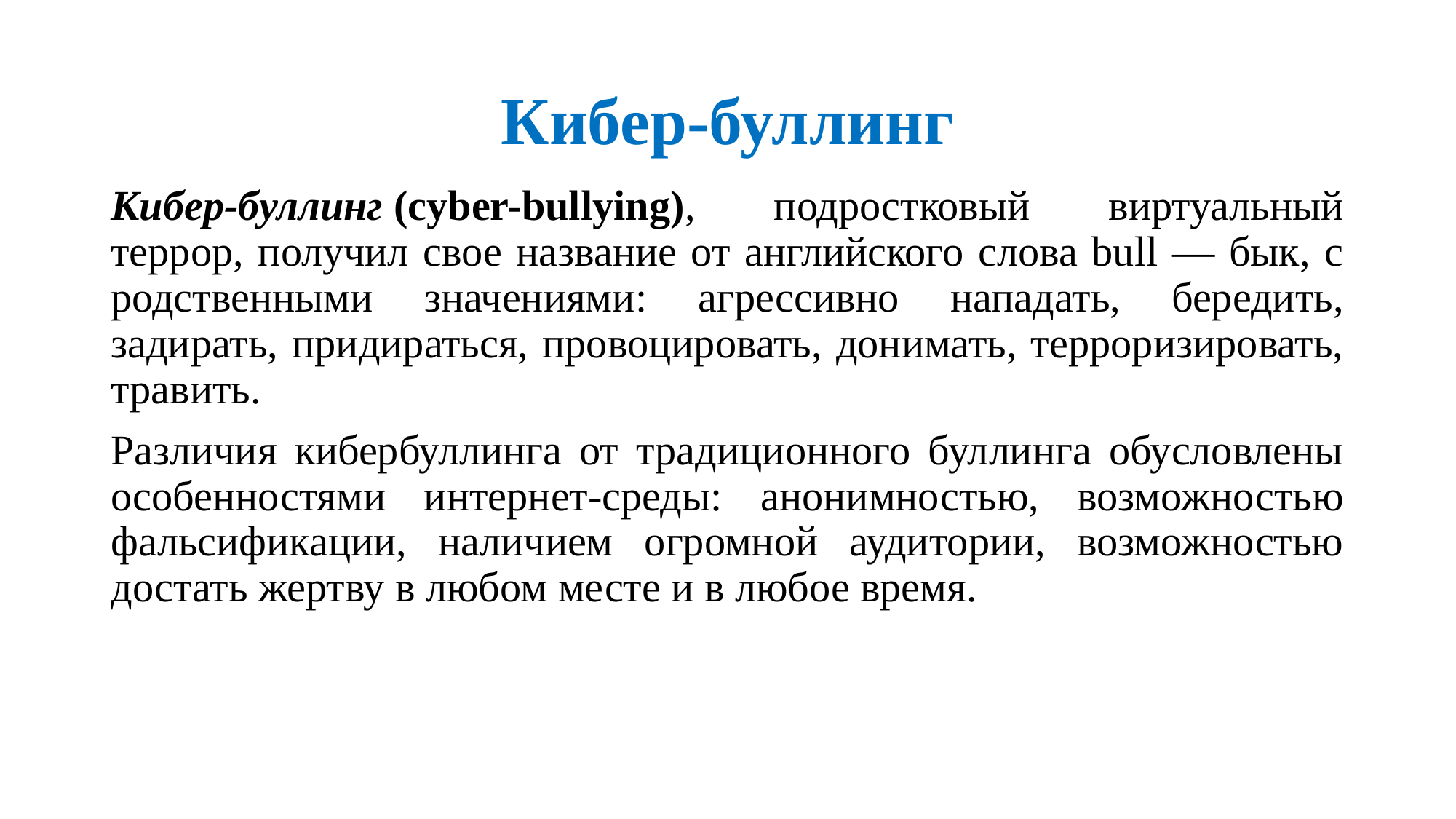

# Кибер-буллинг
Кибер-буллинг (cyber-bullying), подростковый виртуальный террор, получил свое название от английского слова bull — бык, с родственными значениями: агрессивно нападать, бередить, задирать, придираться, провоцировать, донимать, терроризировать, травить.
Различия кибербуллинга от традиционного буллинга обусловлены особенностями интернет-среды: анонимностью, возможностью фальсификации, наличием огромной аудитории, возможностью достать жертву в любом месте и в любое время.